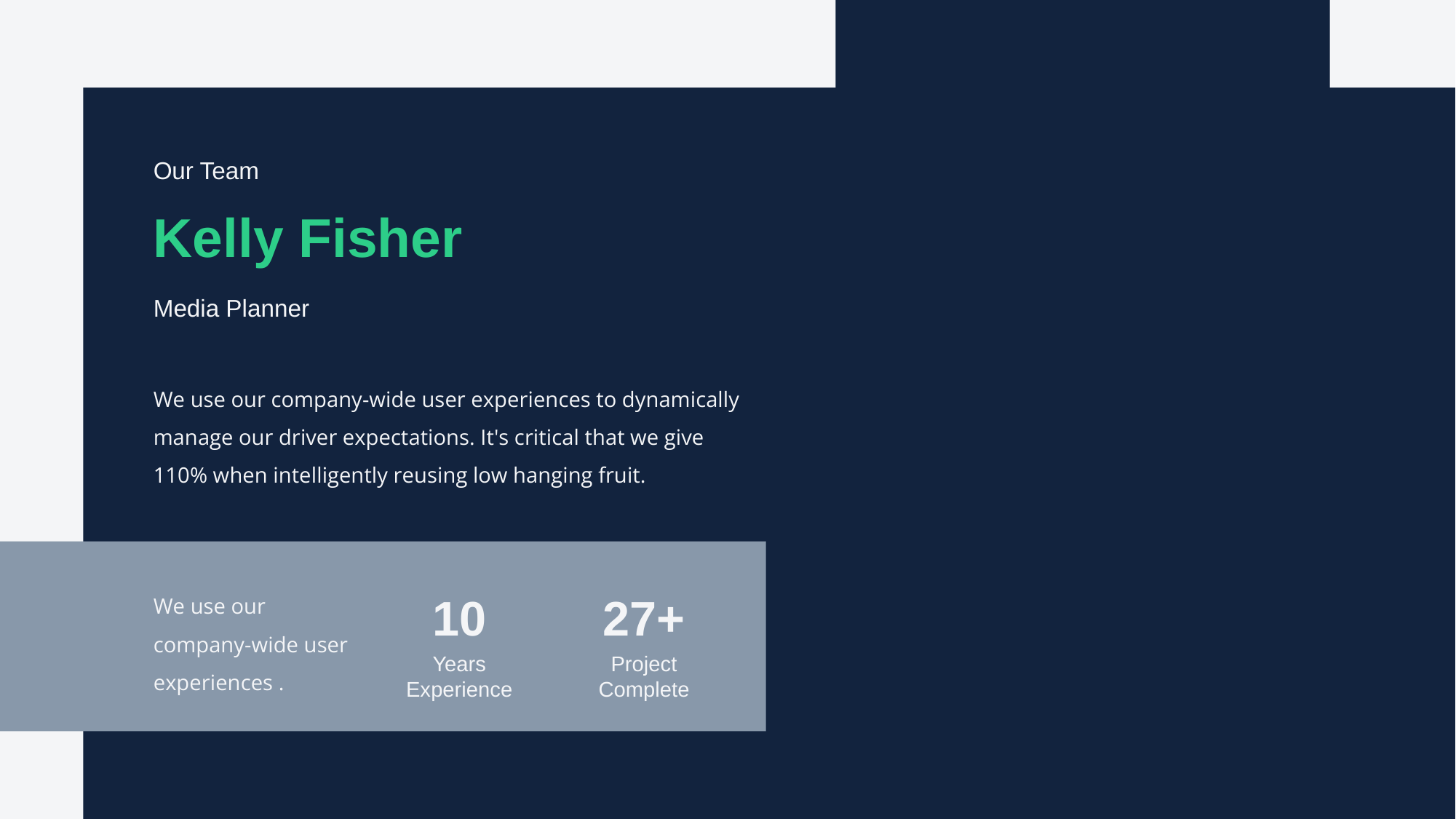

Our Team
Kelly Fisher
Media Planner
We use our company-wide user experiences to dynamically manage our driver expectations. It's critical that we give 110% when intelligently reusing low hanging fruit.

10
27+
We use our company-wide user experiences .
Years Experience
Project Complete